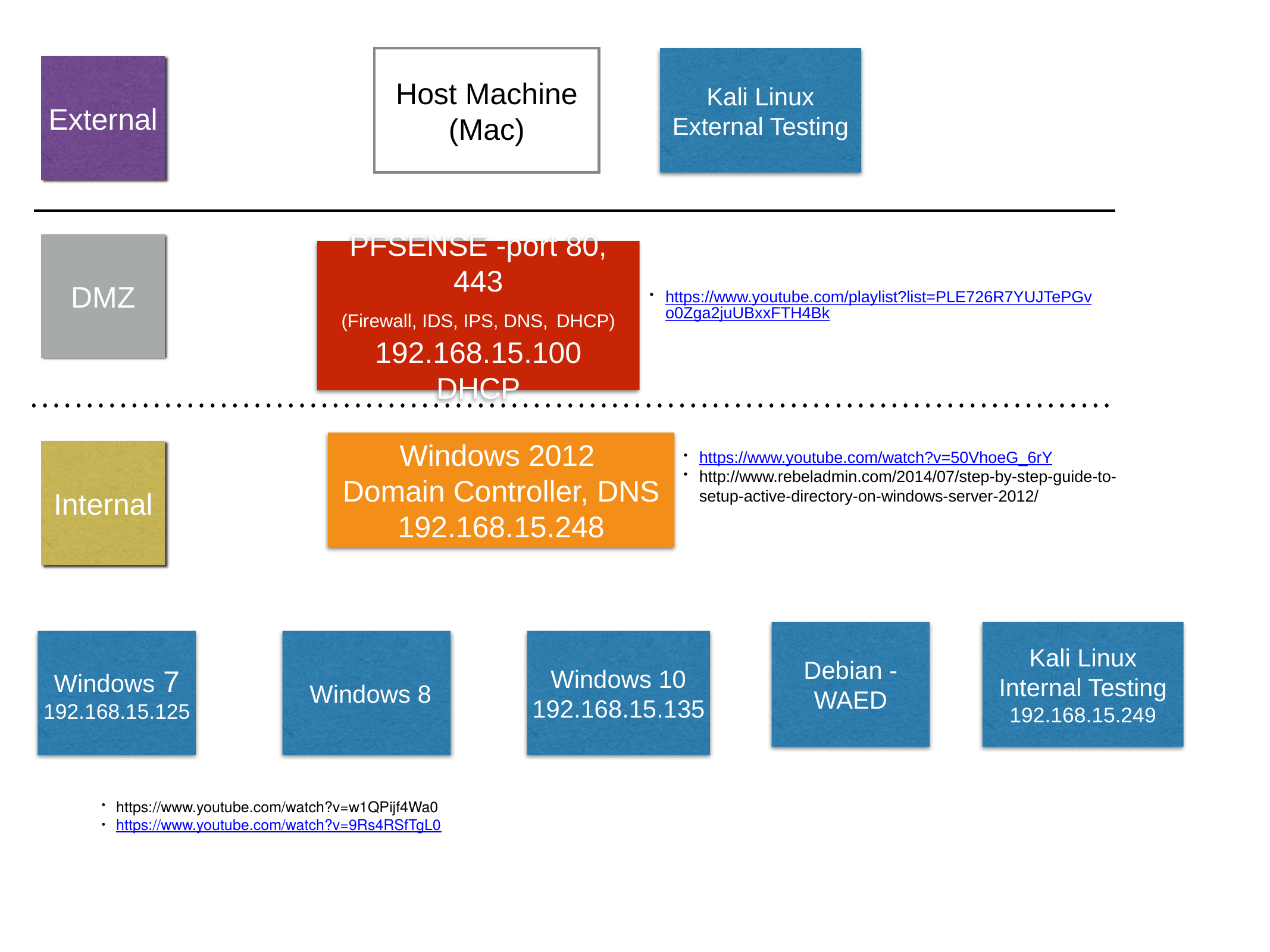

Host Machine
(Mac)
Kali Linux
External Testing
External

DMZ
PFSENSE -port 80, 443
(Firewall, IDS, IPS, DNS, DHCP)
192.168.15.100
DHCP
https://www.youtube.com/playlist?list=PLE726R7YUJTePGvo0Zga2juUBxxFTH4Bk

Windows 2012
Domain Controller, DNS
192.168.15.248
Internal
https://www.youtube.com/watch?v=50VhoeG_6rY
http://www.rebeladmin.com/2014/07/step-by-step-guide-to-setup-active-directory-on-windows-server-2012/
Debian - WAED
Kali Linux
Internal Testing
192.168.15.249
Windows 7
192.168.15.125
Windows 8
Windows 10
192.168.15.135
https://www.youtube.com/watch?v=w1QPijf4Wa0
https://www.youtube.com/watch?v=9Rs4RSfTgL0